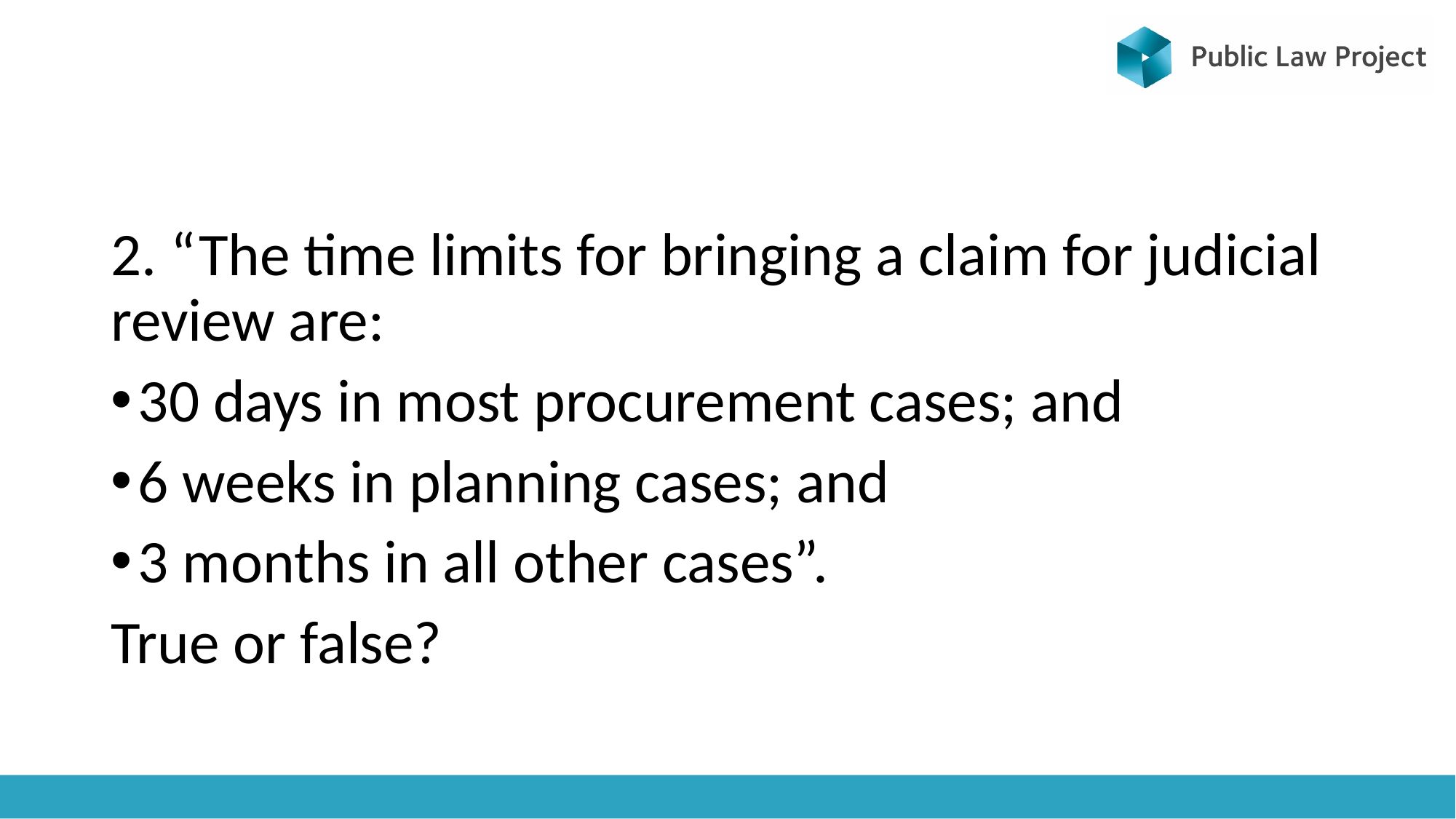

2. “The time limits for bringing a claim for judicial review are:
30 days in most procurement cases; and
6 weeks in planning cases; and
3 months in all other cases”.
True or false?